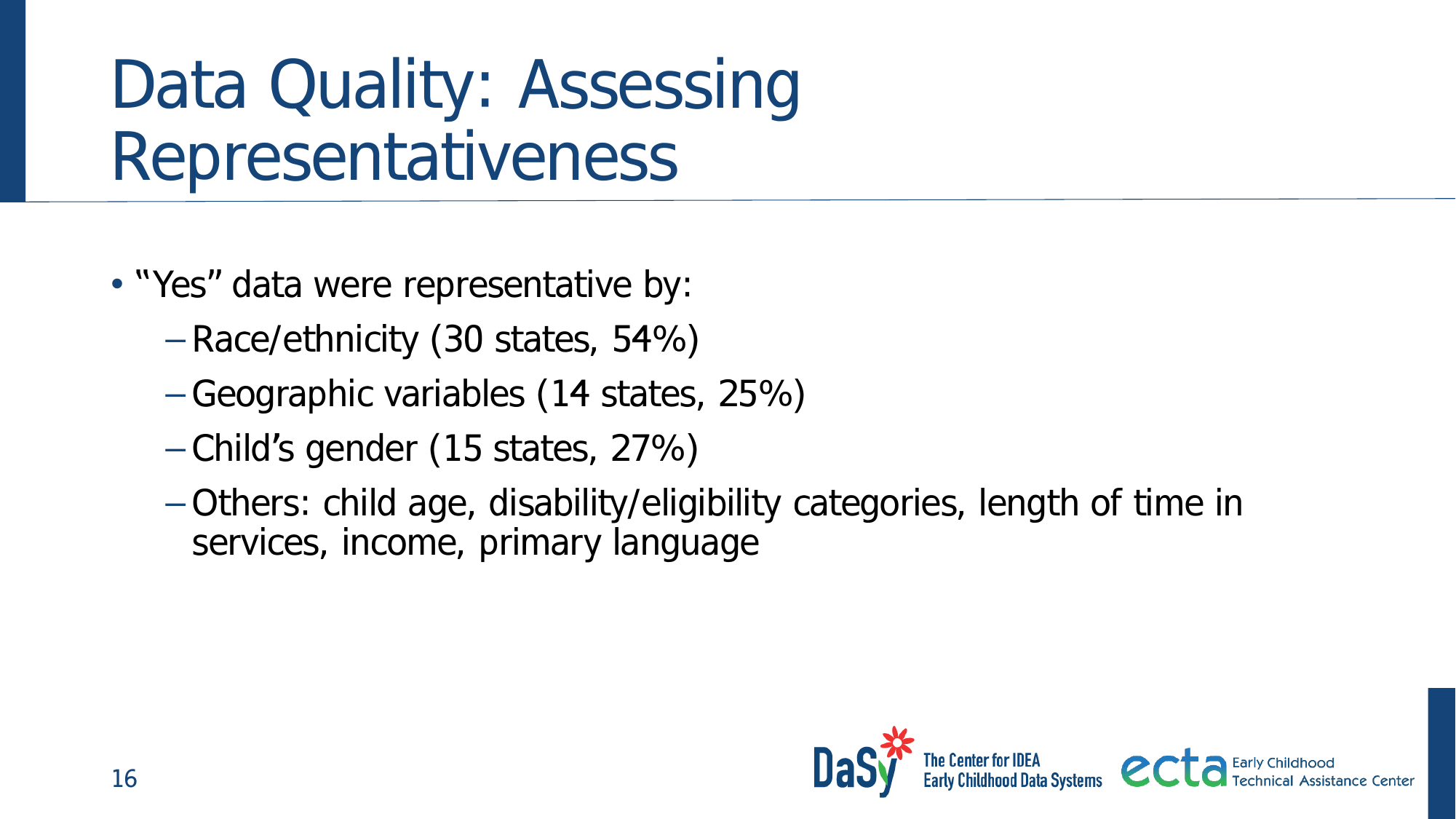

# Data Quality: Assessing Representativeness
“Yes” data were representative by:
Race/ethnicity (30 states, 54%)
Geographic variables (14 states, 25%)
Child’s gender (15 states, 27%)
Others: child age, disability/eligibility categories, length of time in services, income, primary language